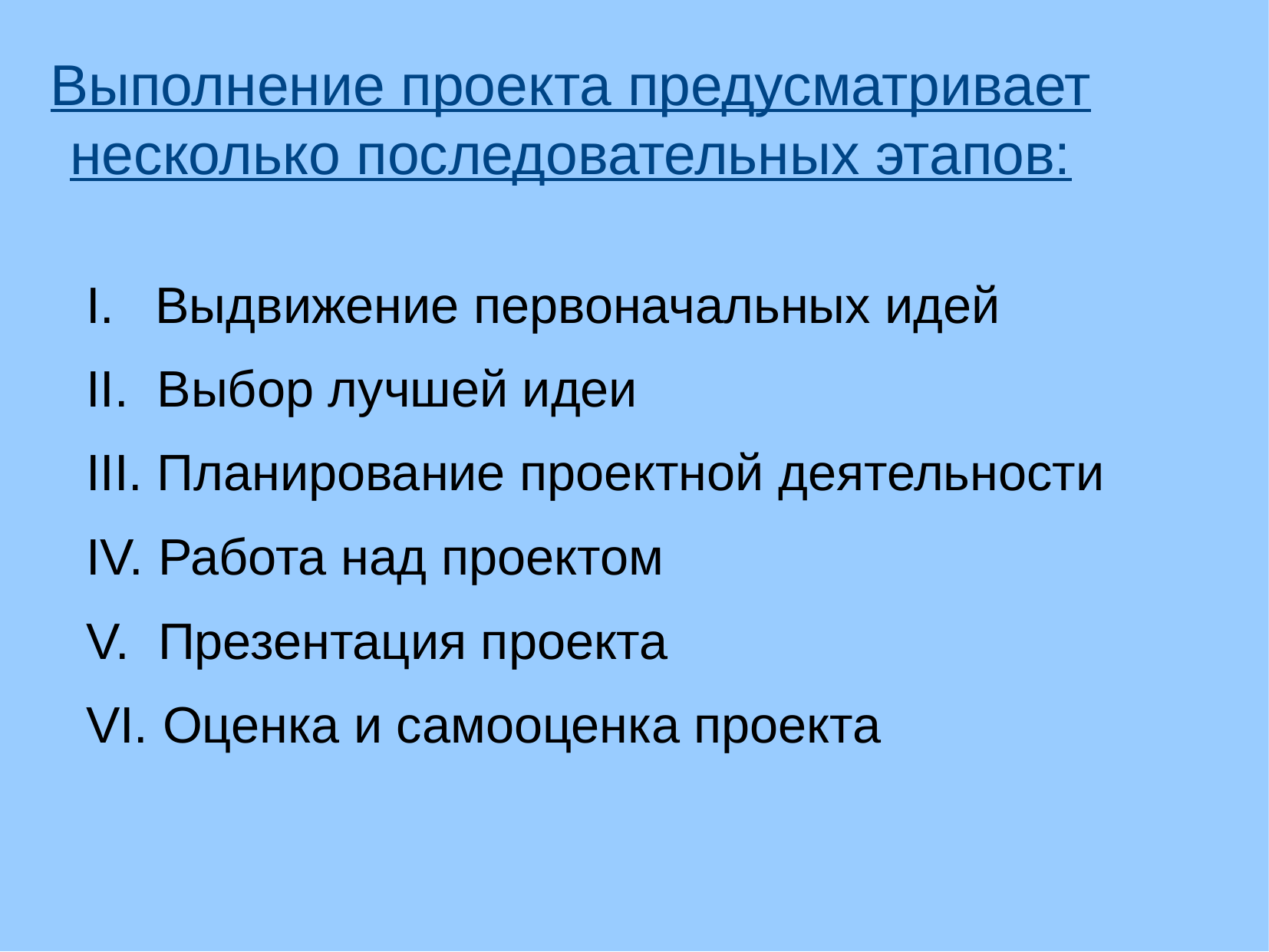

Выполнение проекта предусматривает несколько последовательных этапов:
  Выдвижение первоначальных идей
  Выбор лучшей идеи
 Планирование проектной деятельности
 Работа над проектом
  Презентация проекта
 Оценка и самооценка проекта